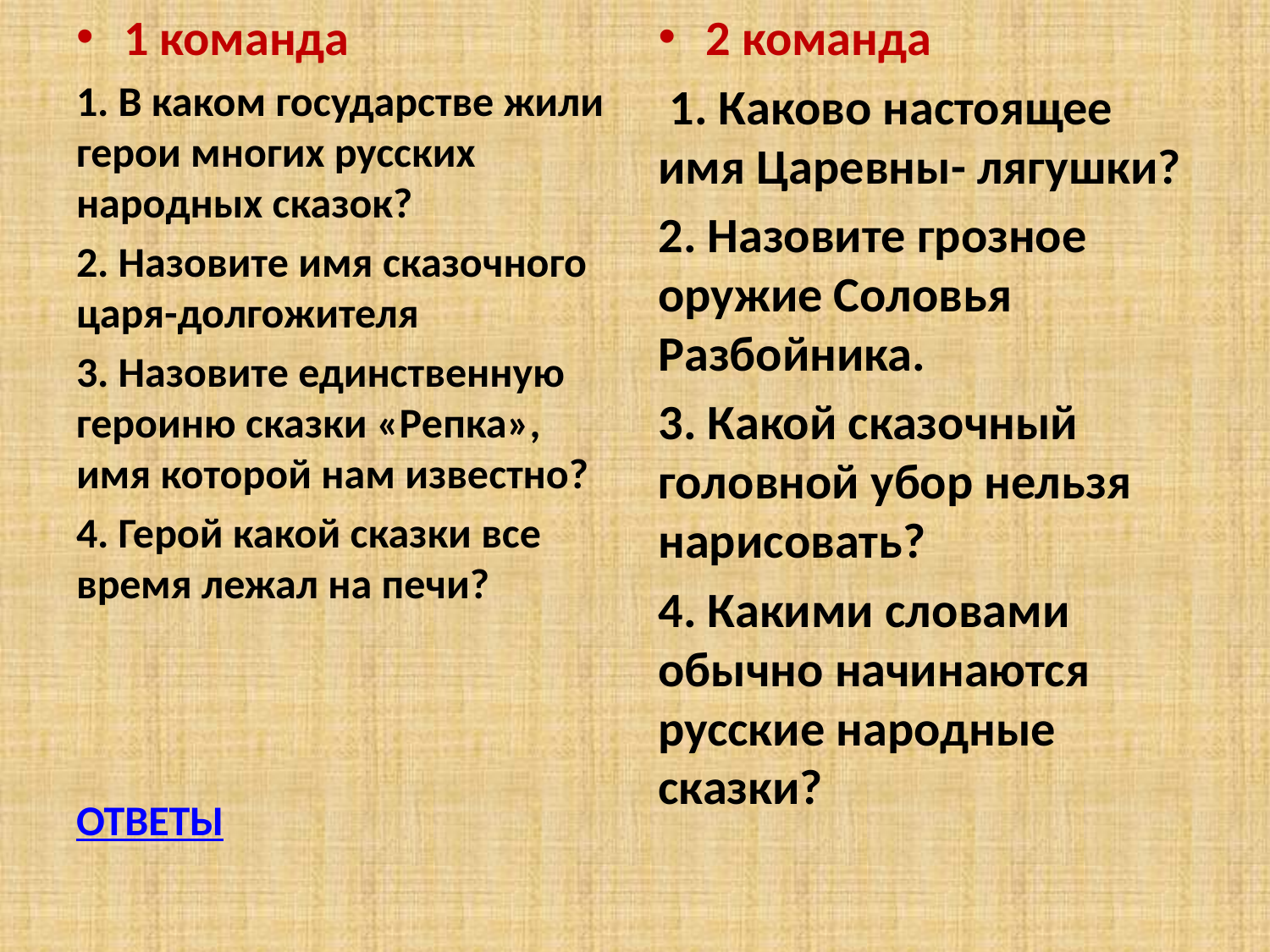

1 команда
1. В каком государстве жили герои многих русских народных сказок?
2. Назовите имя сказочного царя-долгожителя
3. Назовите единственную героиню сказки «Репка», имя которой нам известно?
4. Герой какой сказки все время лежал на печи?

ОТВЕТЫ
2 команда
 1. Каково настоящее имя Царевны- лягушки?
2. Назовите грозное оружие Соловья Разбойника.
3. Какой сказочный головной убор нельзя нарисовать?
4. Какими словами обычно начинаются русские народные сказки?